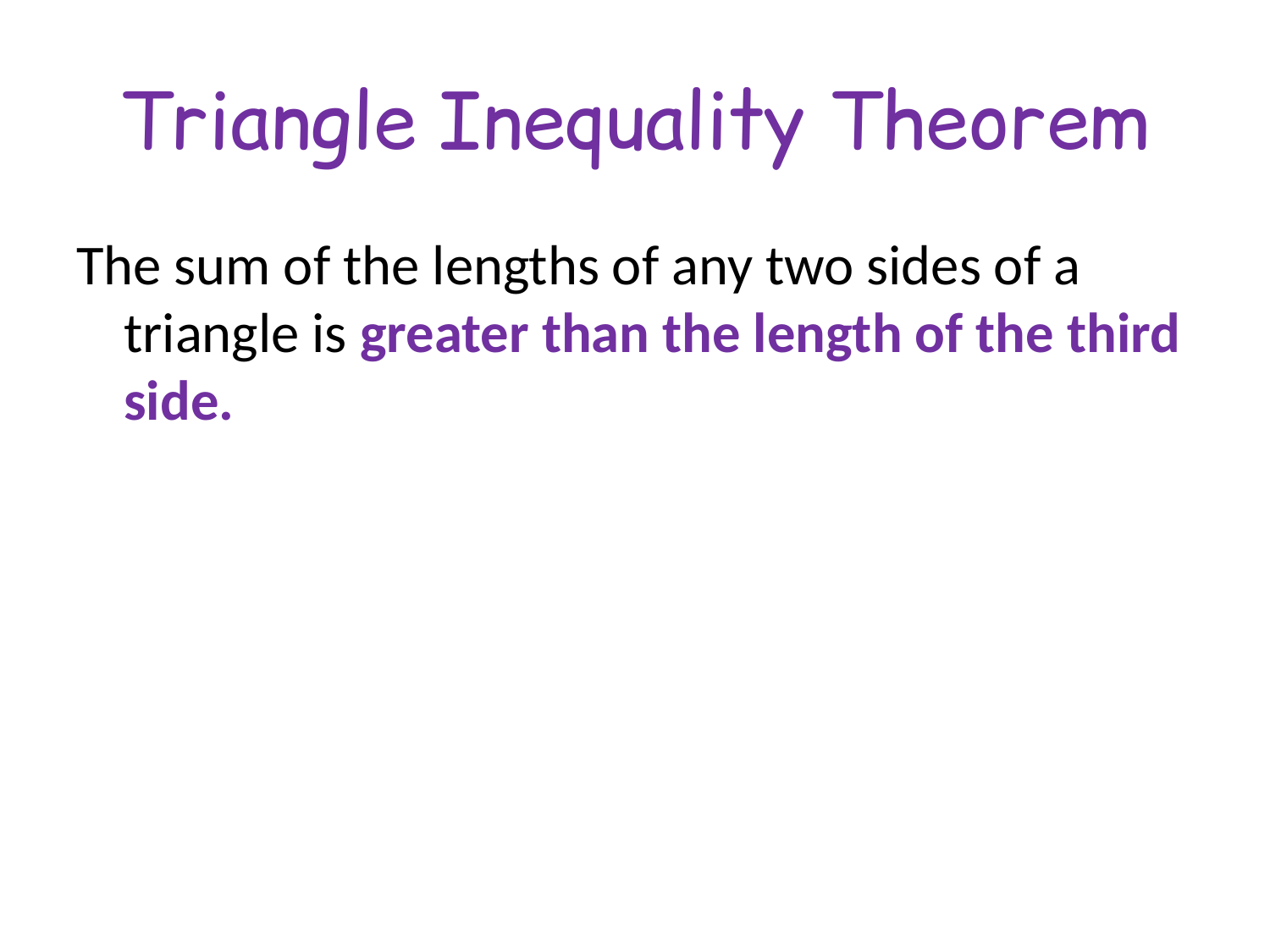

# Triangle Inequality Theorem
The sum of the lengths of any two sides of a triangle is greater than the length of the third side.